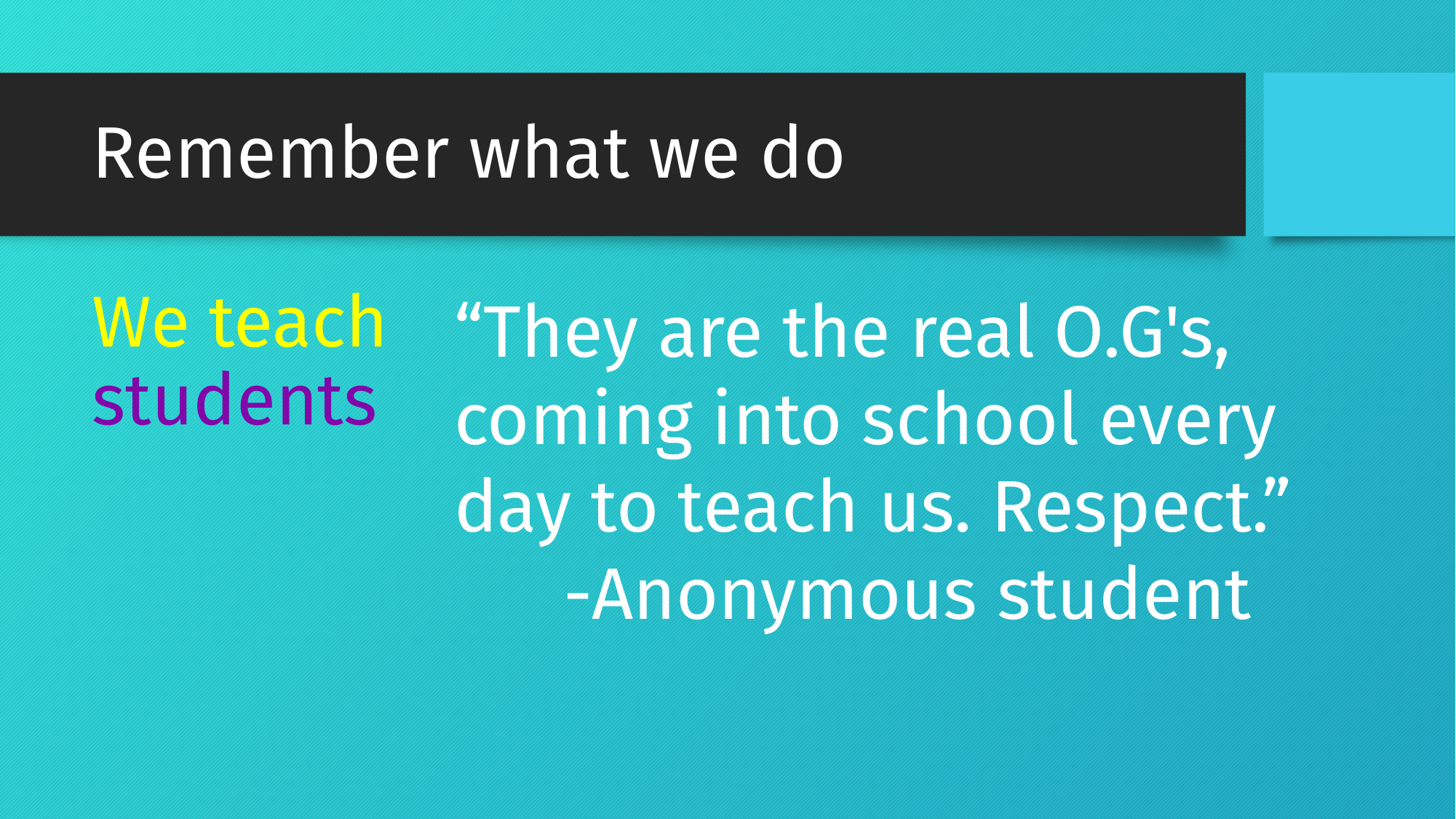

# Remember what we do
We teach
students

“They are the real O.G's, coming into school every day to teach us. Respect.”
	-Anonymous student